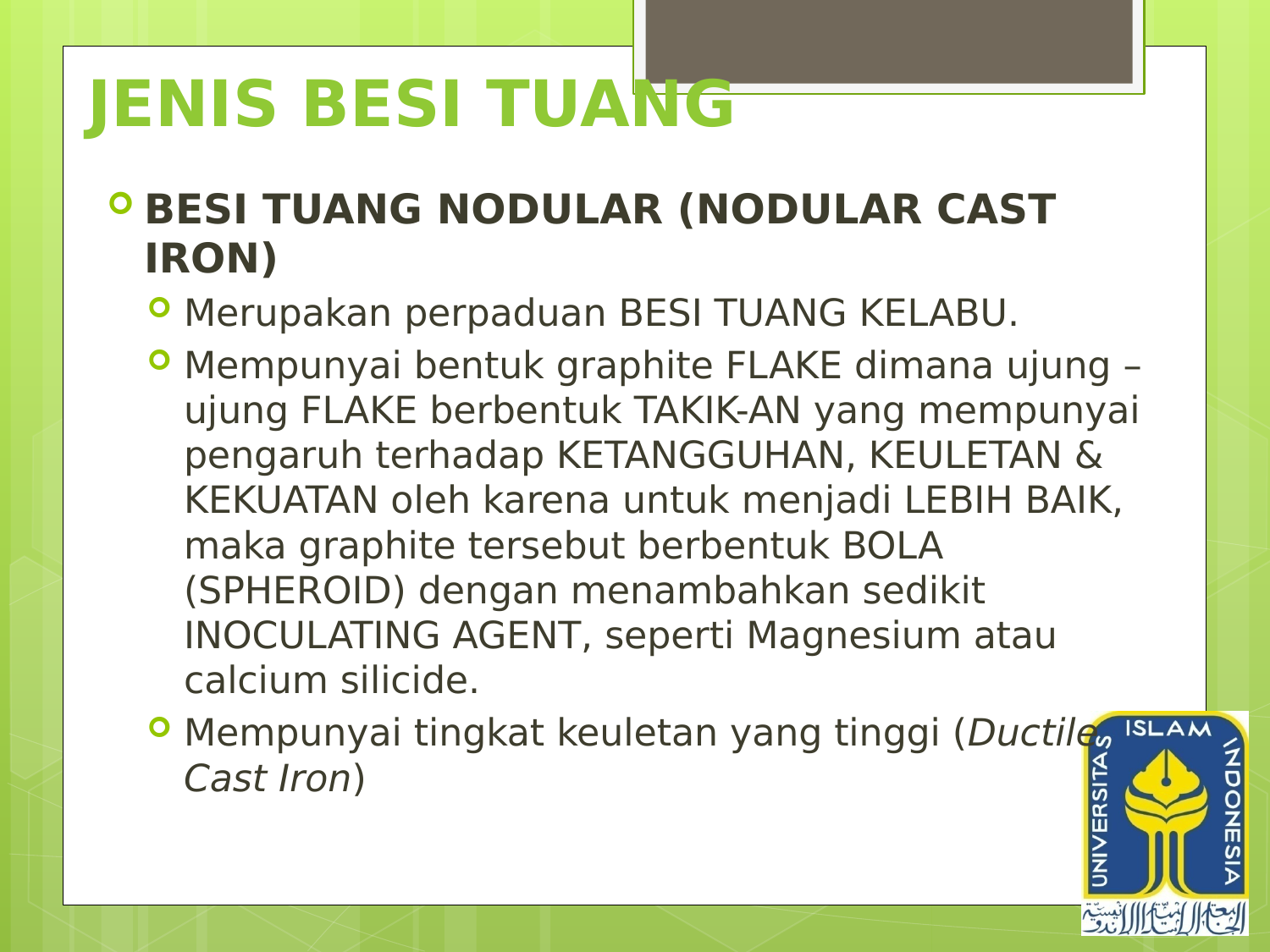

# Jenis besi tuang
BESI TUANG NODULAR (NODULAR CAST IRON)
Merupakan perpaduan BESI TUANG KELABU.
Mempunyai bentuk graphite FLAKE dimana ujung – ujung FLAKE berbentuk TAKIK-AN yang mempunyai pengaruh terhadap KETANGGUHAN, KEULETAN & KEKUATAN oleh karena untuk menjadi LEBIH BAIK, maka graphite tersebut berbentuk BOLA (SPHEROID) dengan menambahkan sedikit INOCULATING AGENT, seperti Magnesium atau calcium silicide.
Mempunyai tingkat keuletan yang tinggi (Ductile Cast Iron)